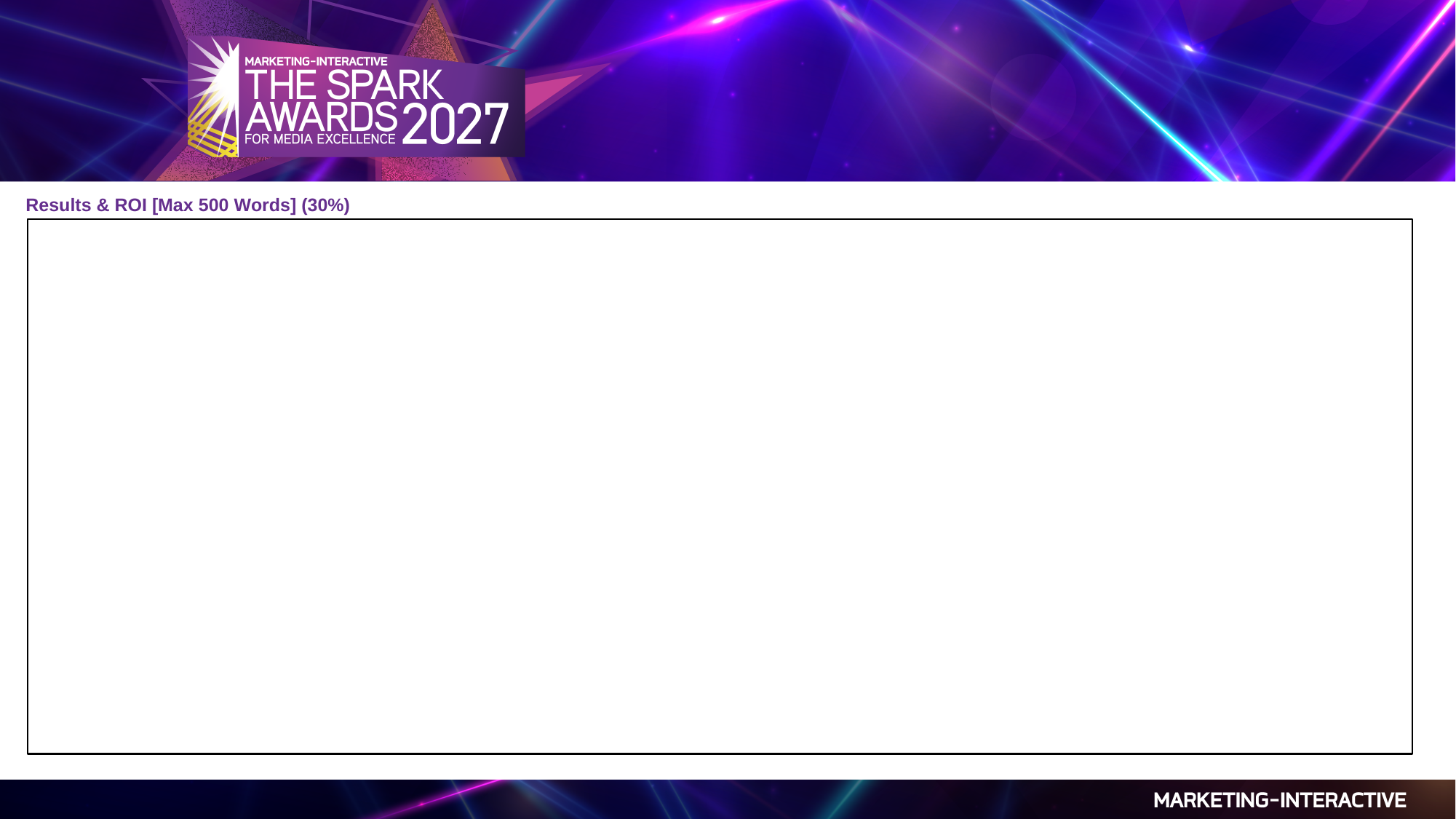

Results & ROI [Max 500 Words] (30%)